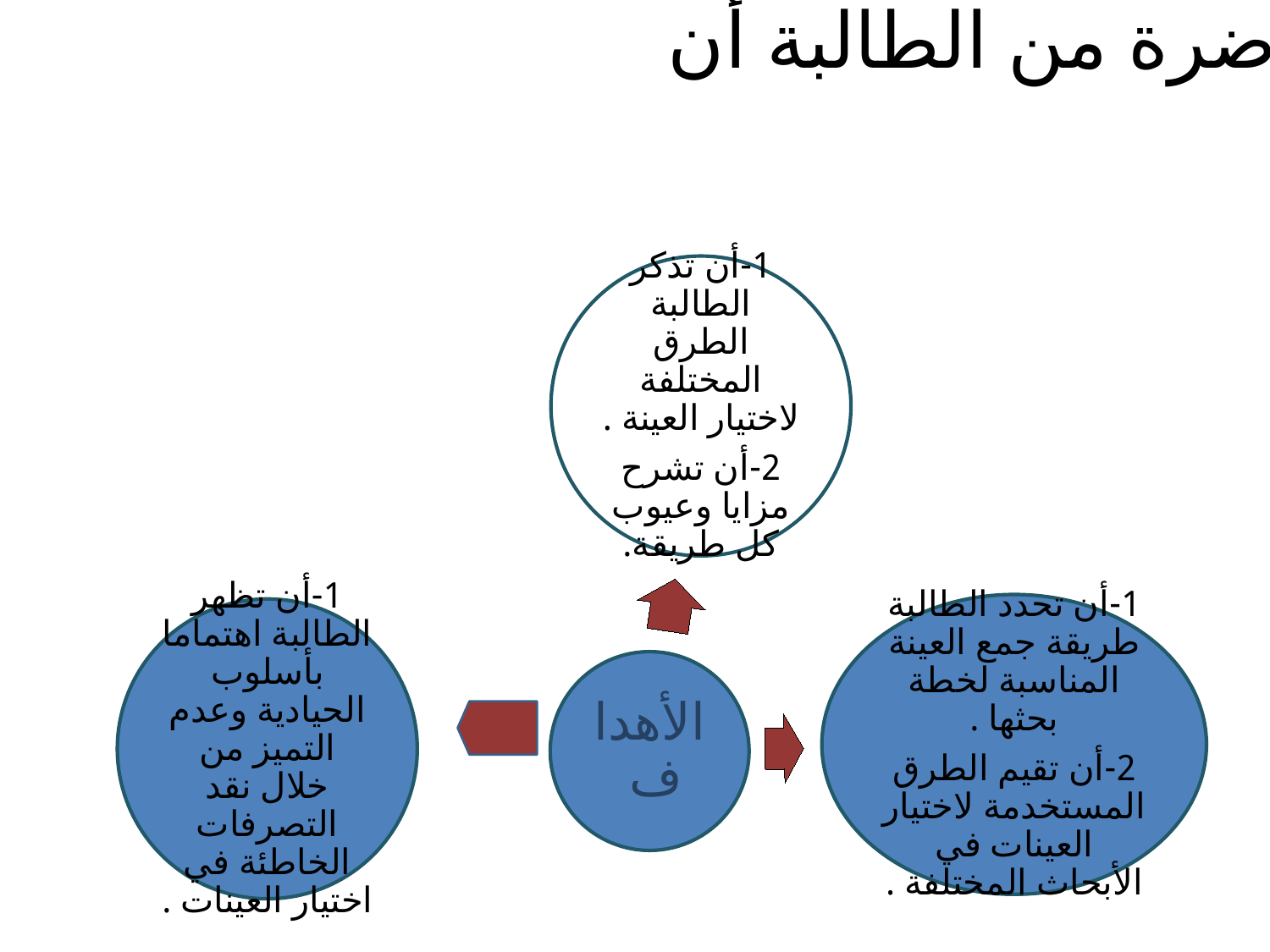

# يتوقع بعد المحاضرة من الطالبة أن
الأهداف

1-أن تذكر الطالبة الطرق المختلفة لاختيار العينة .
2-أن تشرح مزايا وعيوب كل طريقة.

1-أن تحدد الطالبة طريقة جمع العينة المناسبة لخطة بحثها .
2-أن تقيم الطرق المستخدمة لاختيار العينات في الأبحاث المختلفة .

1-أن تظهر الطالبة اهتماما بأسلوب الحيادية وعدم التميز من خلال نقد التصرفات الخاطئة في اختيار العينات .